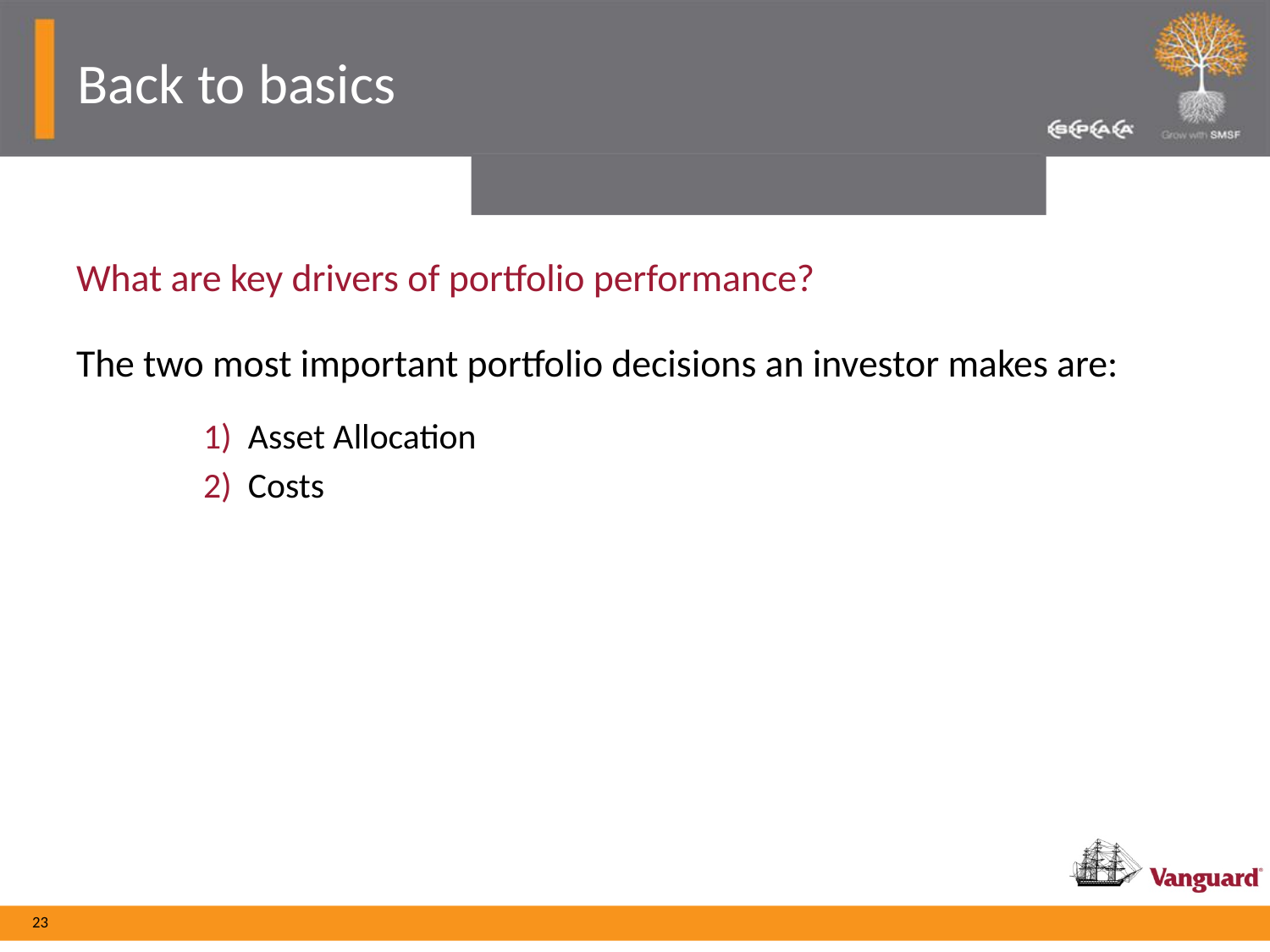

# Back to basics
What are key drivers of portfolio performance?
The two most important portfolio decisions an investor makes are:
	1)  Asset Allocation
	2)  Costs
23